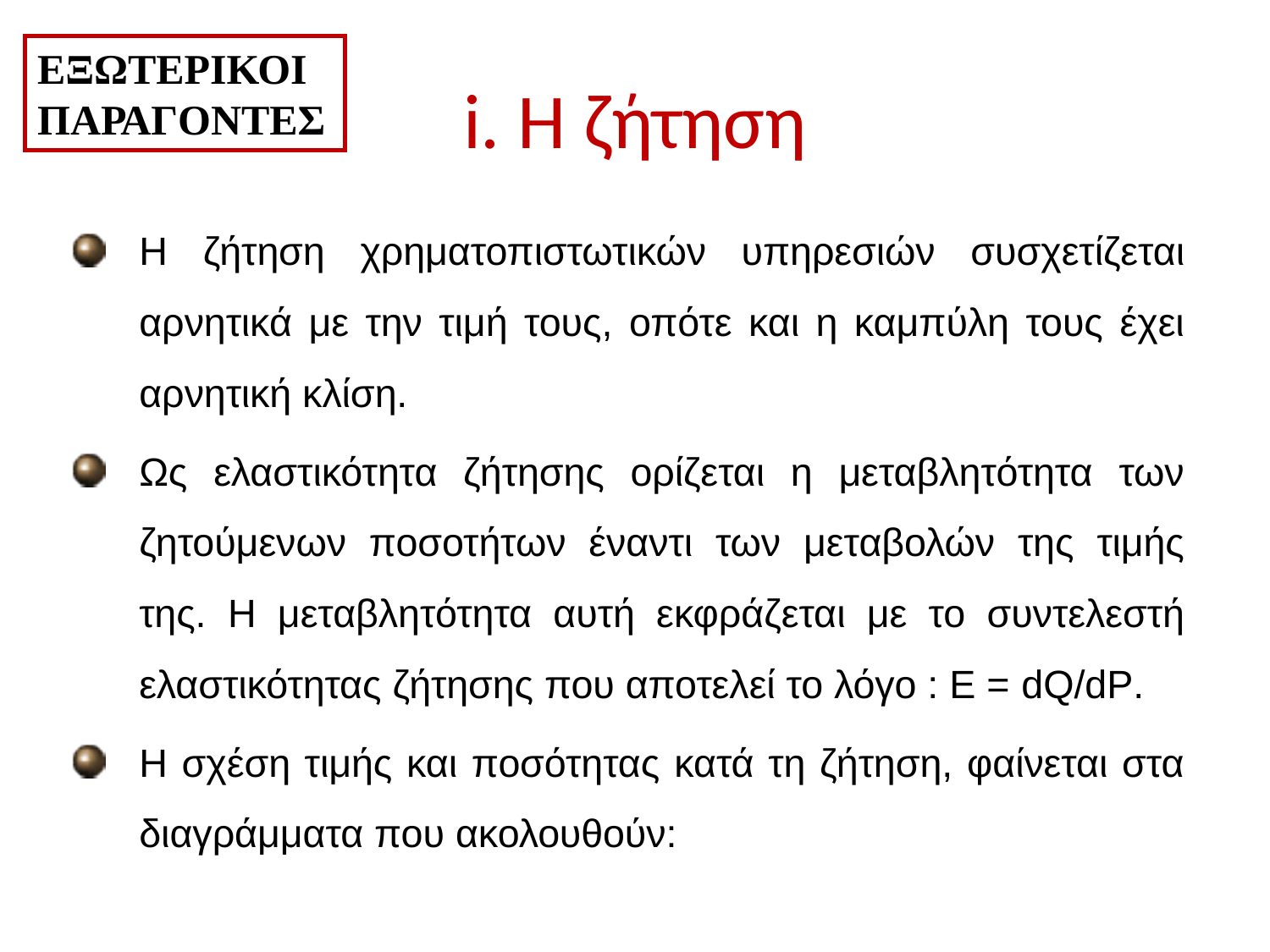

ΕΞΩΤΕΡΙΚΟΙ
ΠΑΡΑΓΟΝΤΕΣ
# i. H ζήτηση
H ζήτηση χρηματοπιστωτικών υπηρεσιών συσχετίζεται αρνητικά με την τιμή τους, οπότε και η καμπύλη τους έχει αρνητική κλίση.
Ως ελαστικότητα ζήτησης ορίζεται η μεταβλητότητα των ζητούμενων ποσοτήτων έναντι των μεταβολών της τιμής της. Η μεταβλητότητα αυτή εκφράζεται με το συντελεστή ελαστικότητας ζήτησης που αποτελεί το λόγο : Ε = dQ/dP.
Η σχέση τιμής και ποσότητας κατά τη ζήτηση, φαίνεται στα διαγράμματα που ακολουθούν: